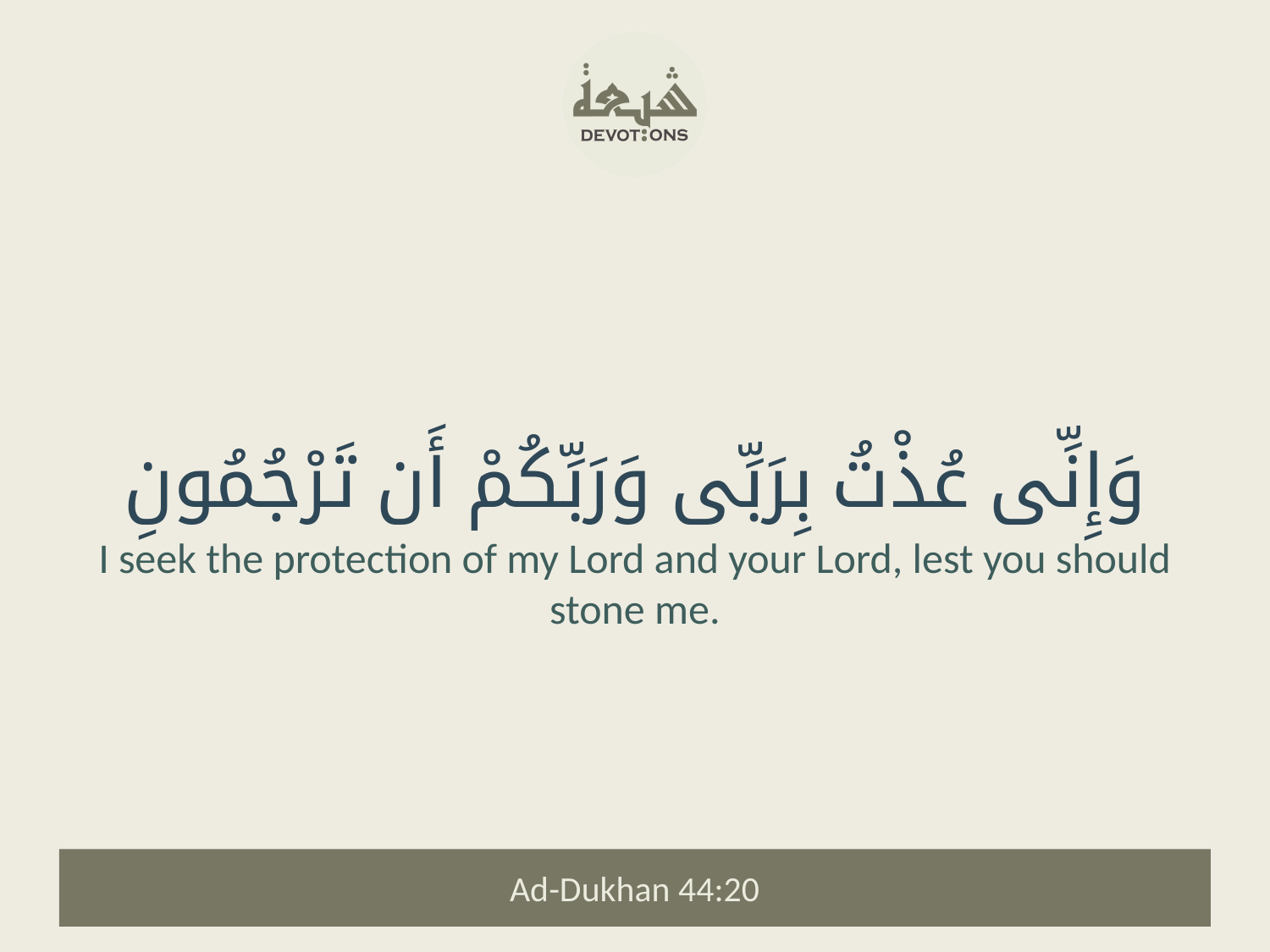

وَإِنِّى عُذْتُ بِرَبِّى وَرَبِّكُمْ أَن تَرْجُمُونِ
I seek the protection of my Lord and your Lord, lest you should stone me.
Ad-Dukhan 44:20